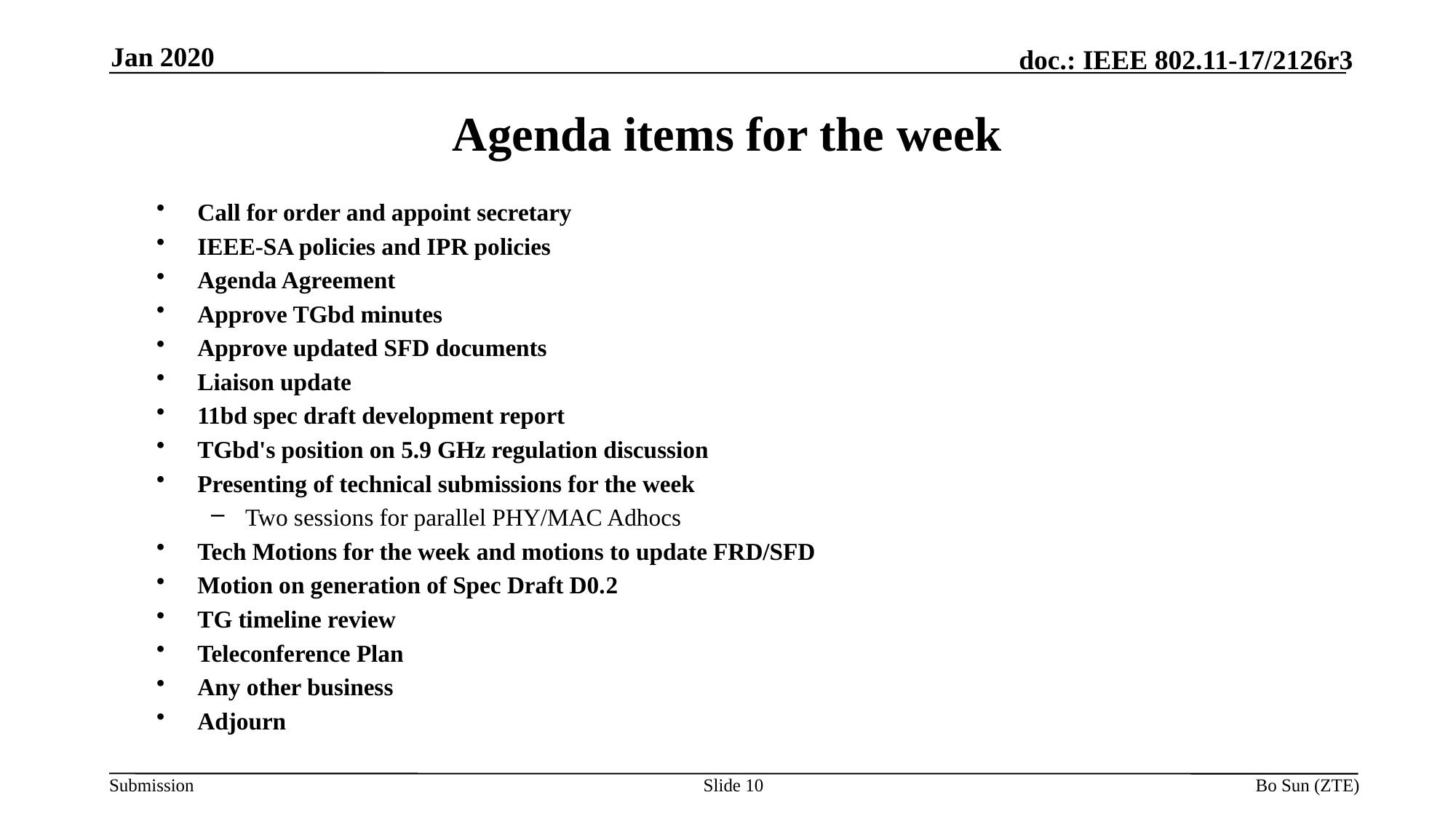

Jan 2020
Agenda items for the week
Call for order and appoint secretary
IEEE-SA policies and IPR policies
Agenda Agreement
Approve TGbd minutes
Approve updated SFD documents
Liaison update
11bd spec draft development report
TGbd's position on 5.9 GHz regulation discussion
Presenting of technical submissions for the week
Two sessions for parallel PHY/MAC Adhocs
Tech Motions for the week and motions to update FRD/SFD
Motion on generation of Spec Draft D0.2
TG timeline review
Teleconference Plan
Any other business
Adjourn
Slide 10
Bo Sun (ZTE)